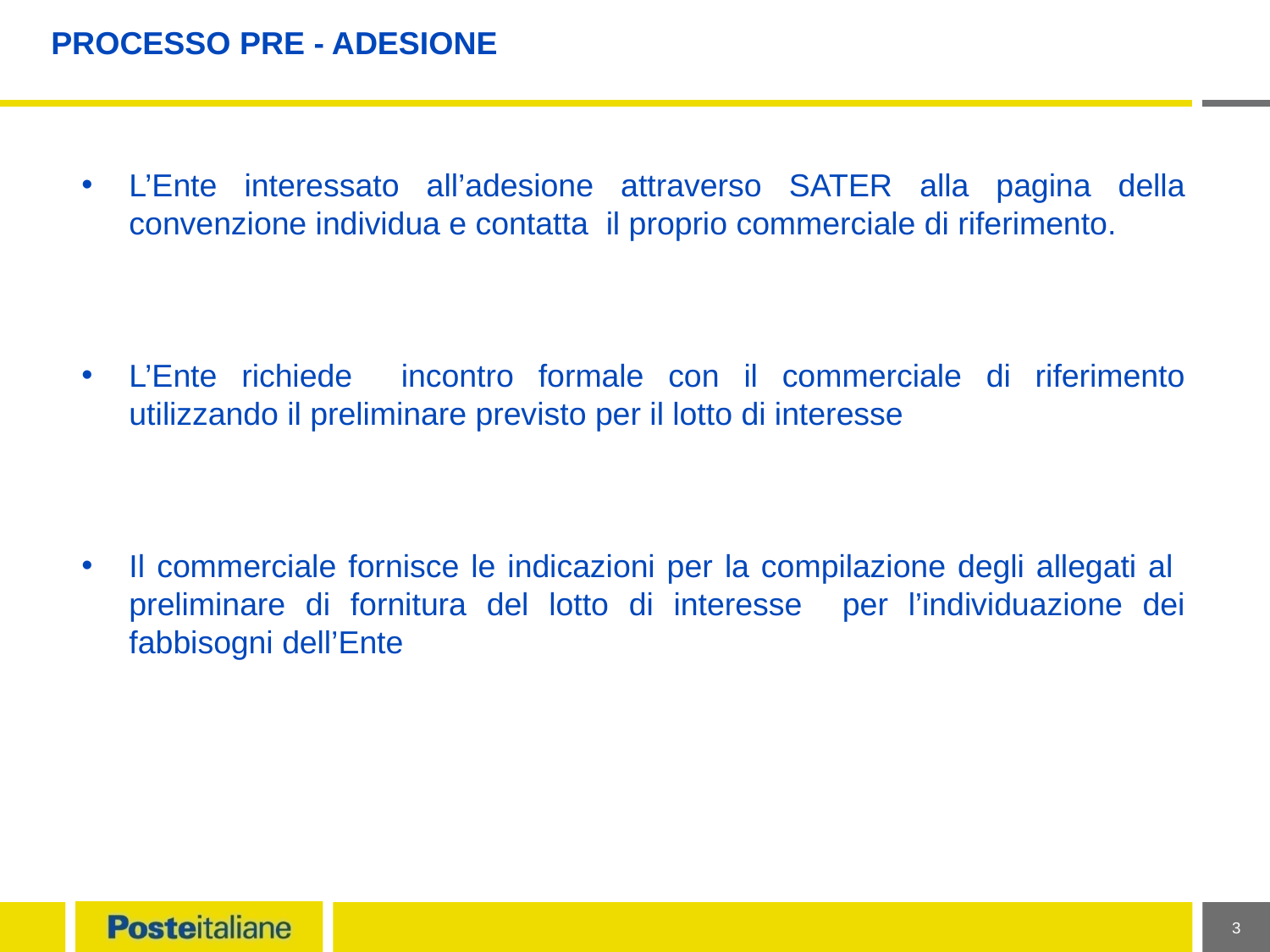

# PROCESSO PRE - ADESIONE
L’Ente interessato all’adesione attraverso SATER alla pagina della convenzione individua e contatta  il proprio commerciale di riferimento.

L’Ente richiede  incontro formale con il commerciale di riferimento utilizzando il preliminare previsto per il lotto di interesse

Il commerciale fornisce le indicazioni per la compilazione degli allegati al  preliminare di fornitura del lotto di interesse  per l’individuazione dei fabbisogni dell’Ente

3